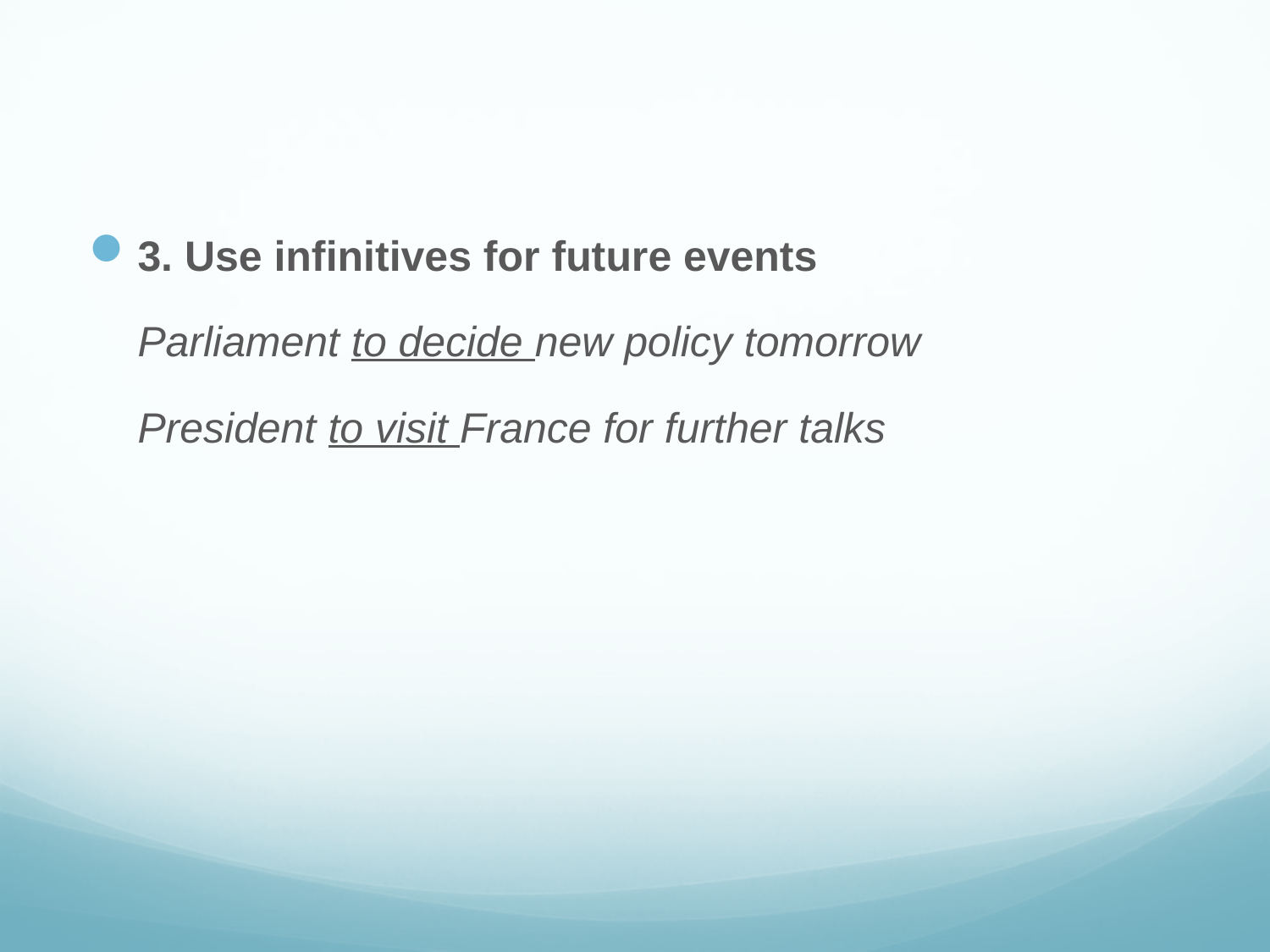

3. Use infinitives for future events
	Parliament to decide new policy tomorrow
	President to visit France for further talks